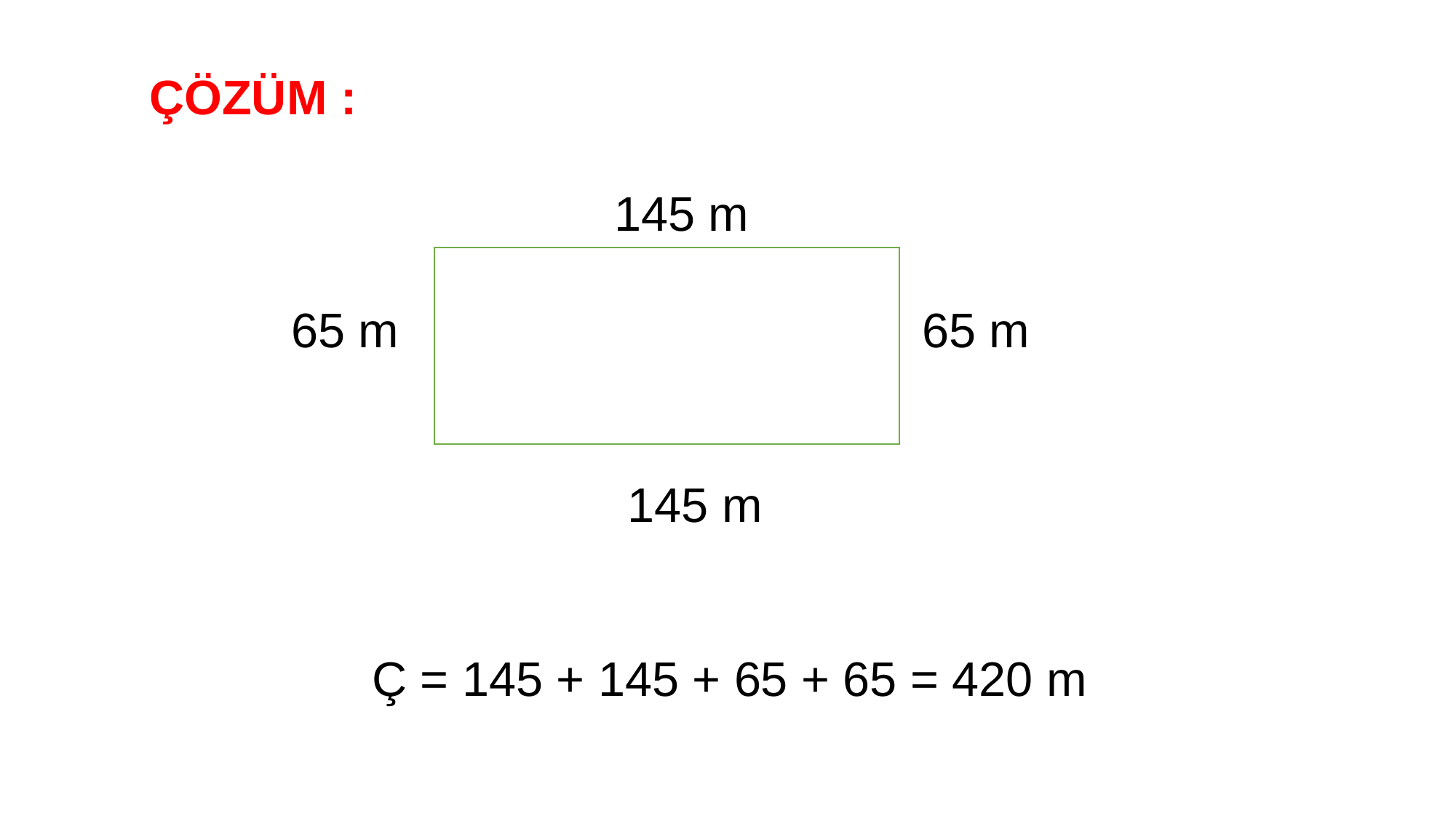

ÇÖZÜM :

                                   145 m

           65 m                                       65 m

                                    145 m

                 Ç = 145 + 145 + 65 + 65 = 420 m